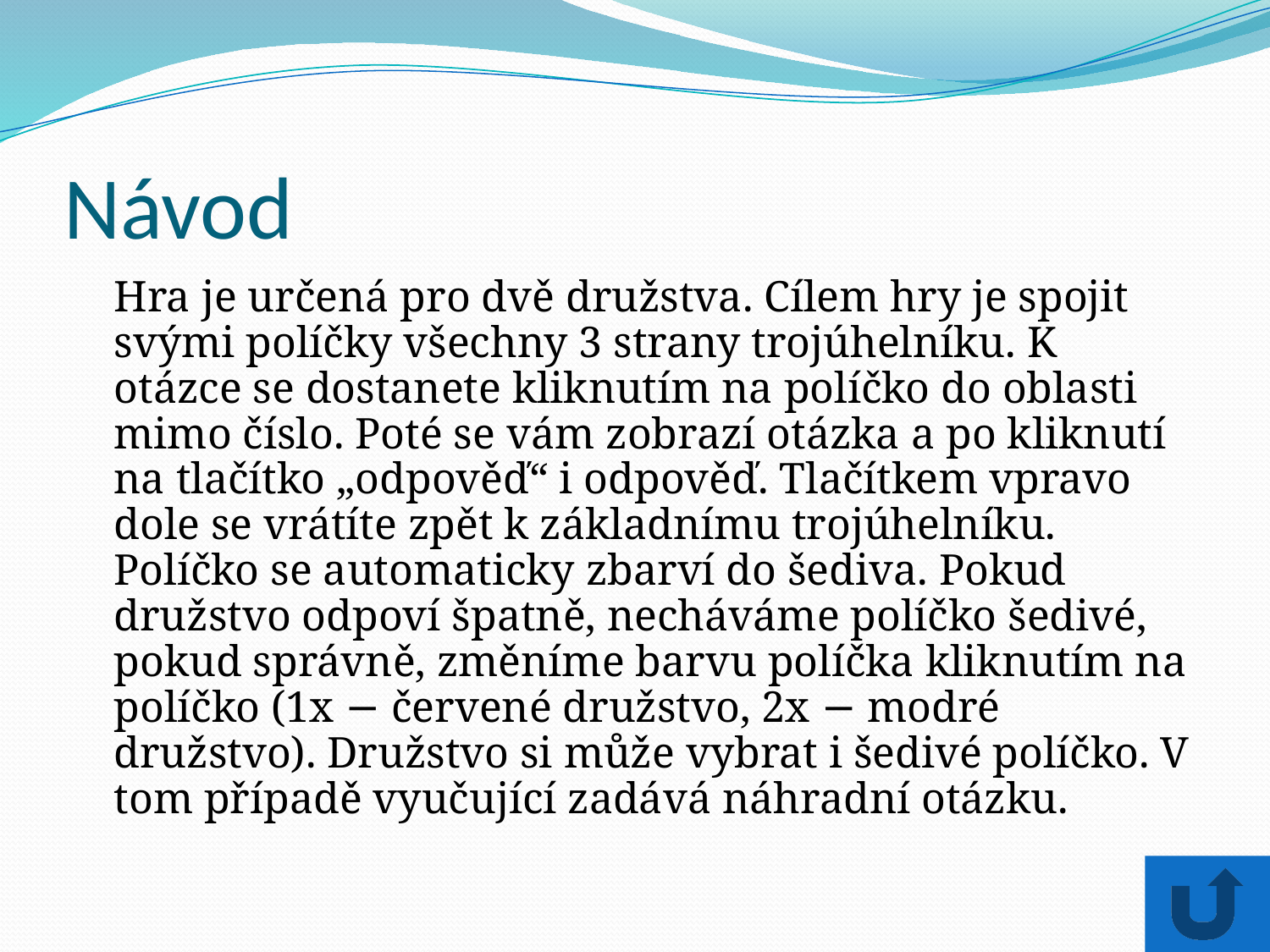

# Návod
	Hra je určená pro dvě družstva. Cílem hry je spojit svými políčky všechny 3 strany trojúhelníku. K otázce se dostanete kliknutím na políčko do oblasti mimo číslo. Poté se vám zobrazí otázka a po kliknutí na tlačítko „odpověď“ i odpověď. Tlačítkem vpravo dole se vrátíte zpět k základnímu trojúhelníku. Políčko se automaticky zbarví do šediva. Pokud družstvo odpoví špatně, necháváme políčko šedivé, pokud správně, změníme barvu políčka kliknutím na políčko (1x − červené družstvo, 2x − modré družstvo). Družstvo si může vybrat i šedivé políčko. V tom případě vyučující zadává náhradní otázku.